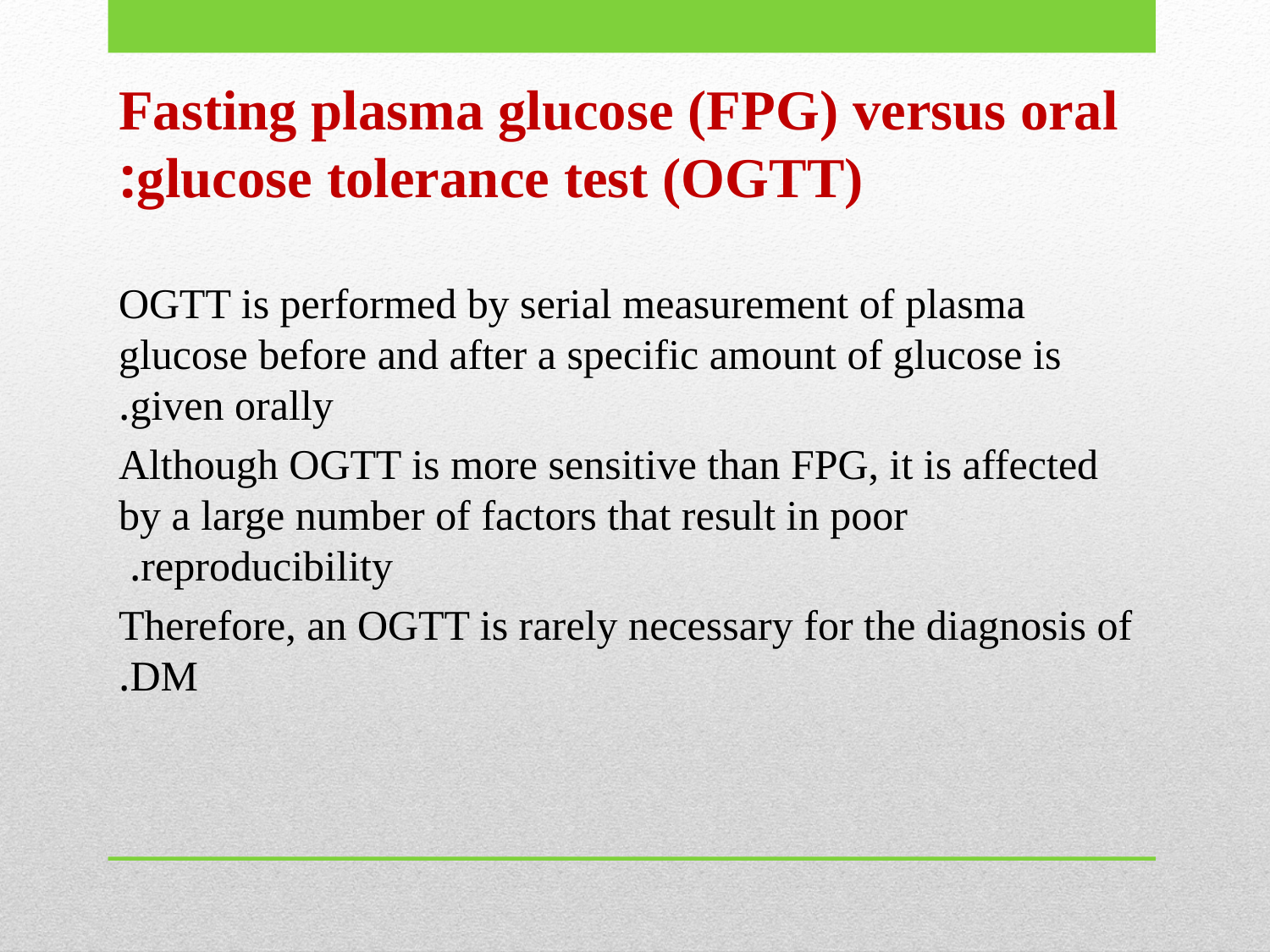

Fasting plasma glucose (FPG) versus oral glucose tolerance test (OGTT):

OGTT is performed by serial measurement of plasma glucose before and after a specific amount of glucose is given orally.
 Although OGTT is more sensitive than FPG, it is affected by a large number of factors that result in poor reproducibility.
Therefore, an OGTT is rarely necessary for the diagnosis of DM.

#